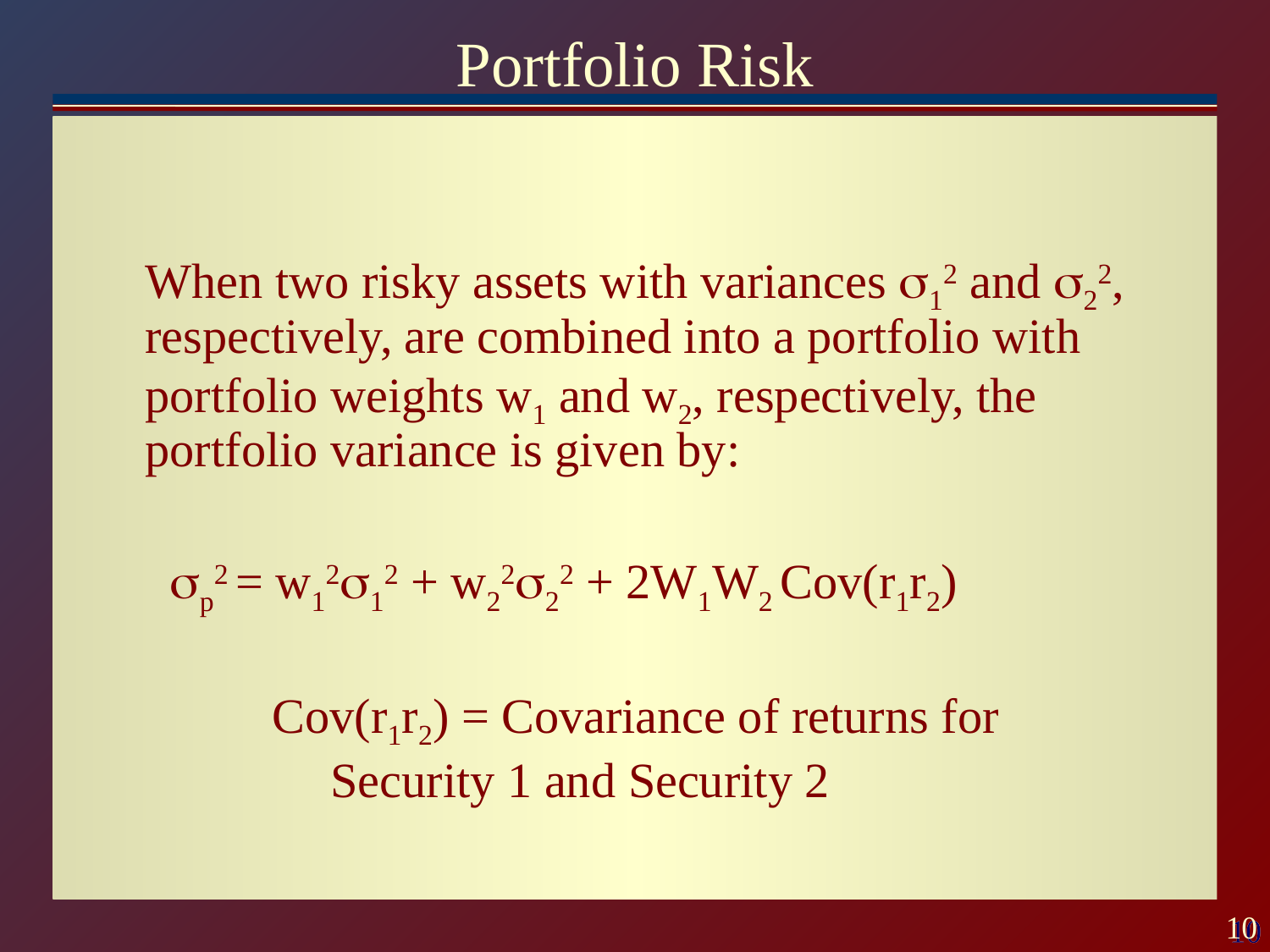

# Portfolio Risk
	When two risky assets with variances σ12 and σ22, respectively, are combined into a portfolio with portfolio weights w1 and w2, respectively, the portfolio variance is given by:

 	 σp2 = w12σ12 + w22σ22 + 2W1W2 Cov(r1r2)

		Cov(r1r2) = Covariance of returns for
                   Security 1 and Security 2